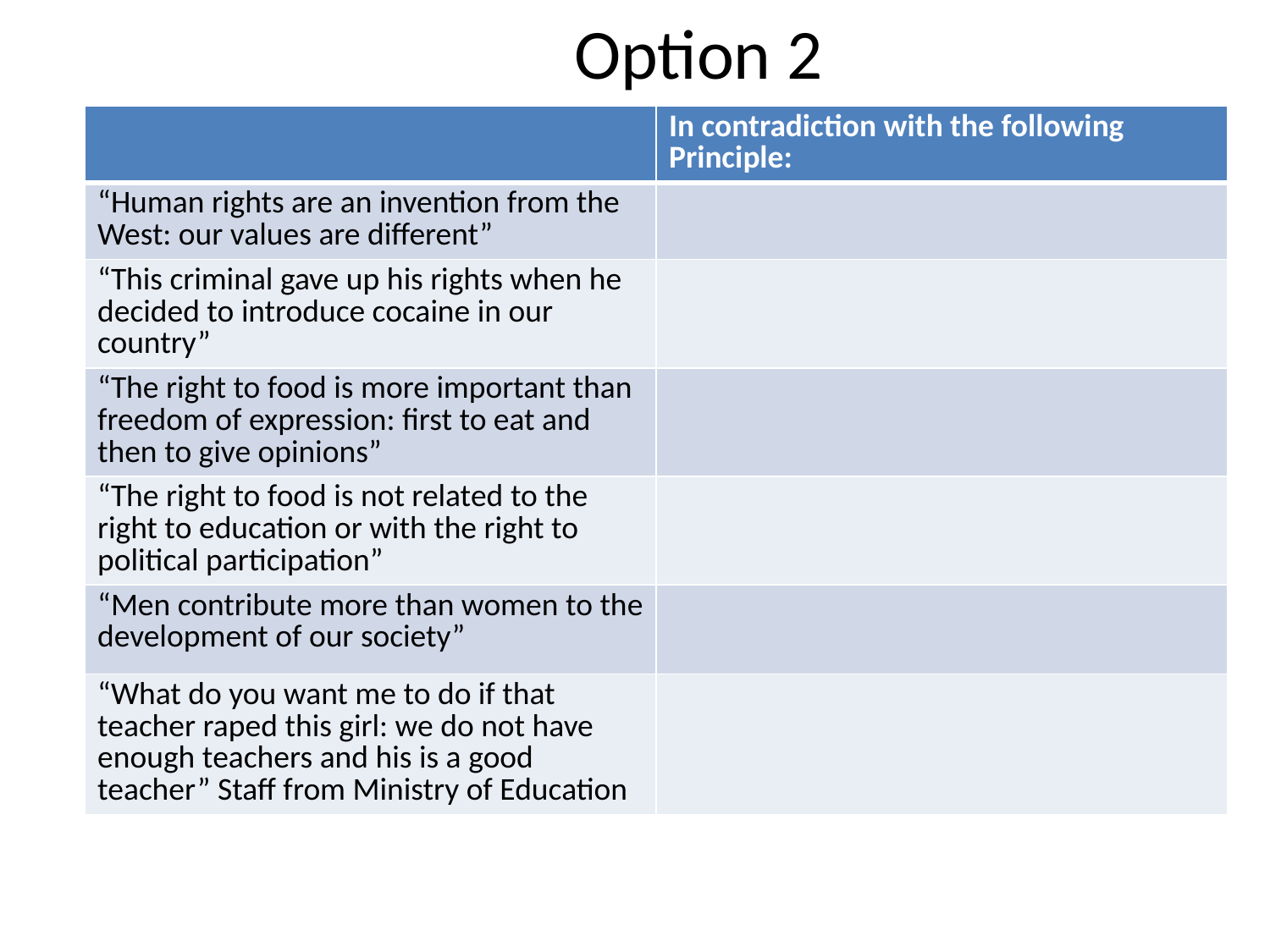

Option 2
|  | In contradiction with the following Principle: |
| --- | --- |
| “Human rights are an invention from the West: our values are different” |  |
| “This criminal gave up his rights when he decided to introduce cocaine in our country” |  |
| “The right to food is more important than freedom of expression: first to eat and then to give opinions” |  |
| “The right to food is not related to the right to education or with the right to political participation” |  |
| “Men contribute more than women to the development of our society” |  |
| “What do you want me to do if that teacher raped this girl: we do not have enough teachers and his is a good teacher” Staff from Ministry of Education |  |